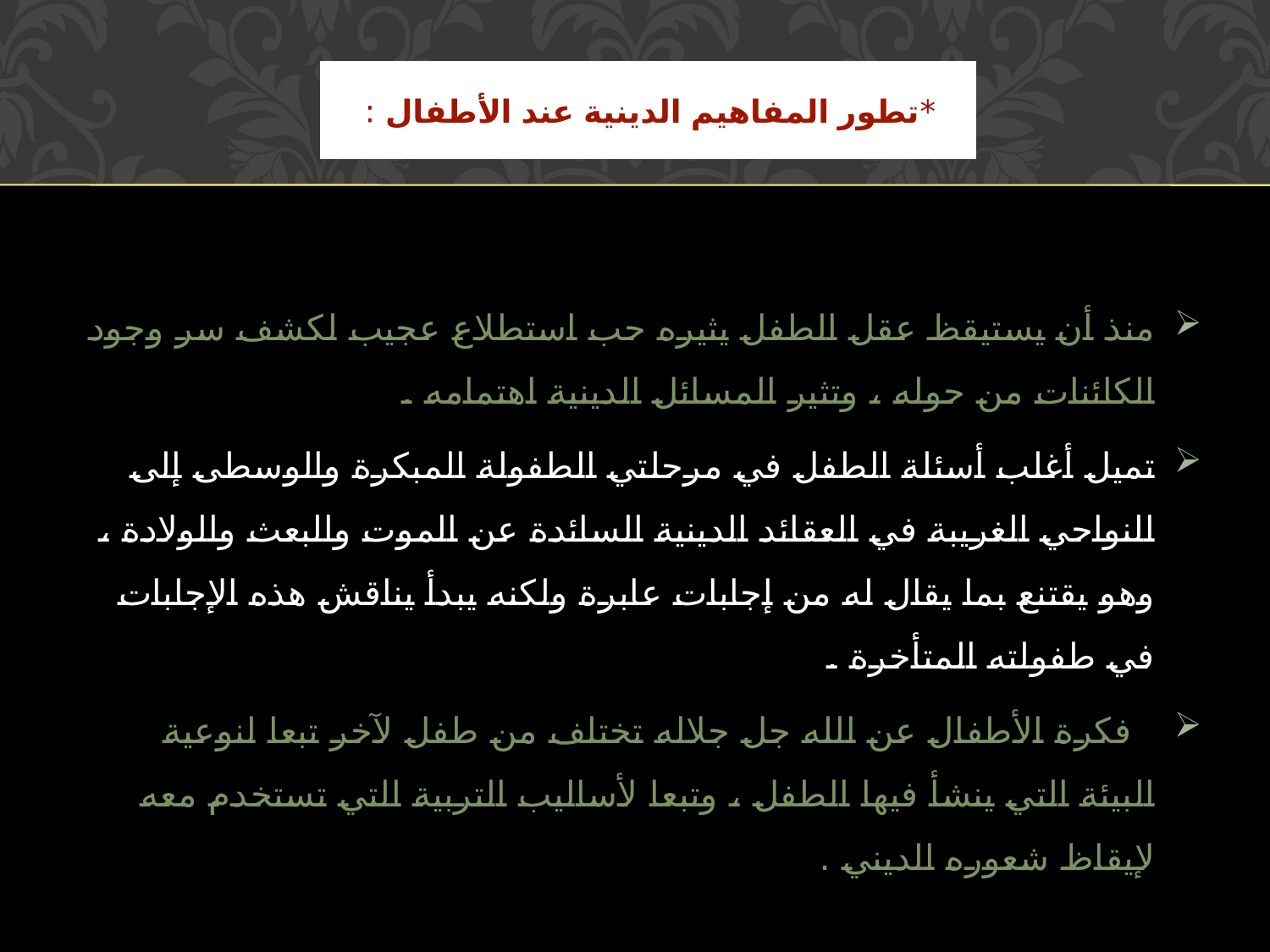

# *تطور المفاهيم الدينية عند الأطفال :
منذ أن يستيقظ عقل الطفل يثيره حب استطلاع عجيب لكشف سر وجود الكائنات من حوله ، وتثير المسائل الدينية اهتمامه .
تميل أغلب أسئلة الطفل في مرحلتي الطفولة المبكرة والوسطى إلى النواحي الغريبة في العقائد الدينية السائدة عن الموت والبعث والولادة ، وهو يقتنع بما يقال له من إجابات عابرة ولكنه يبدأ يناقش هذه الإجابات في طفولته المتأخرة .
  فكرة الأطفال عن الله جل جلاله تختلف من طفل لآخر تبعا لنوعية البيئة التي ينشأ فيها الطفل ، وتبعا لأساليب التربية التي تستخدم معه لإيقاظ شعوره الديني .